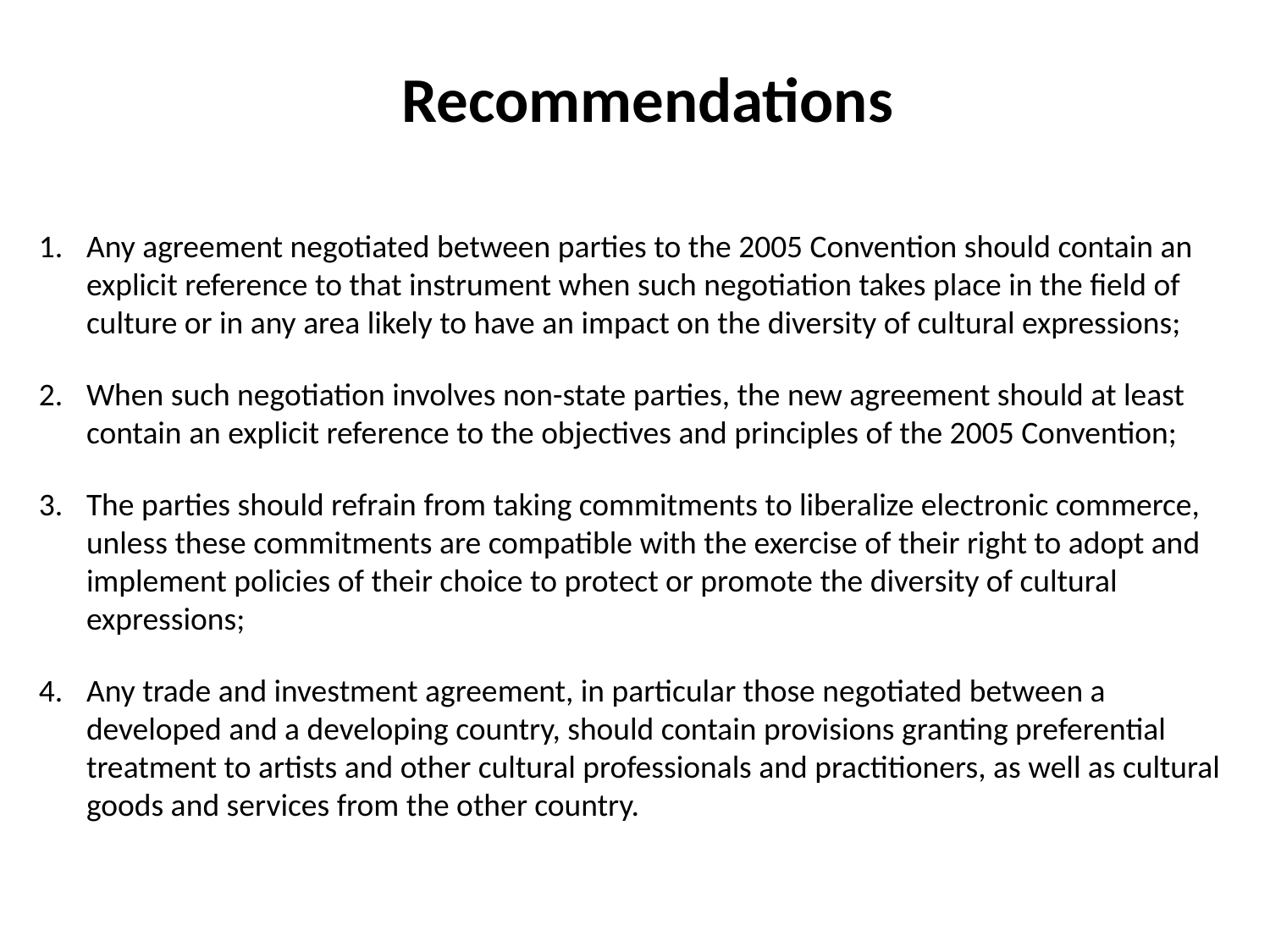

Recommendations
Any agreement negotiated between parties to the 2005 Convention should contain an explicit reference to that instrument when such negotiation takes place in the field of culture or in any area likely to have an impact on the diversity of cultural expressions;

When such negotiation involves non-state parties, the new agreement should at least contain an explicit reference to the objectives and principles of the 2005 Convention;

The parties should refrain from taking commitments to liberalize electronic commerce, unless these commitments are compatible with the exercise of their right to adopt and implement policies of their choice to protect or promote the diversity of cultural expressions;

Any trade and investment agreement, in particular those negotiated between a developed and a developing country, should contain provisions granting preferential treatment to artists and other cultural professionals and practitioners, as well as cultural goods and services from the other country.